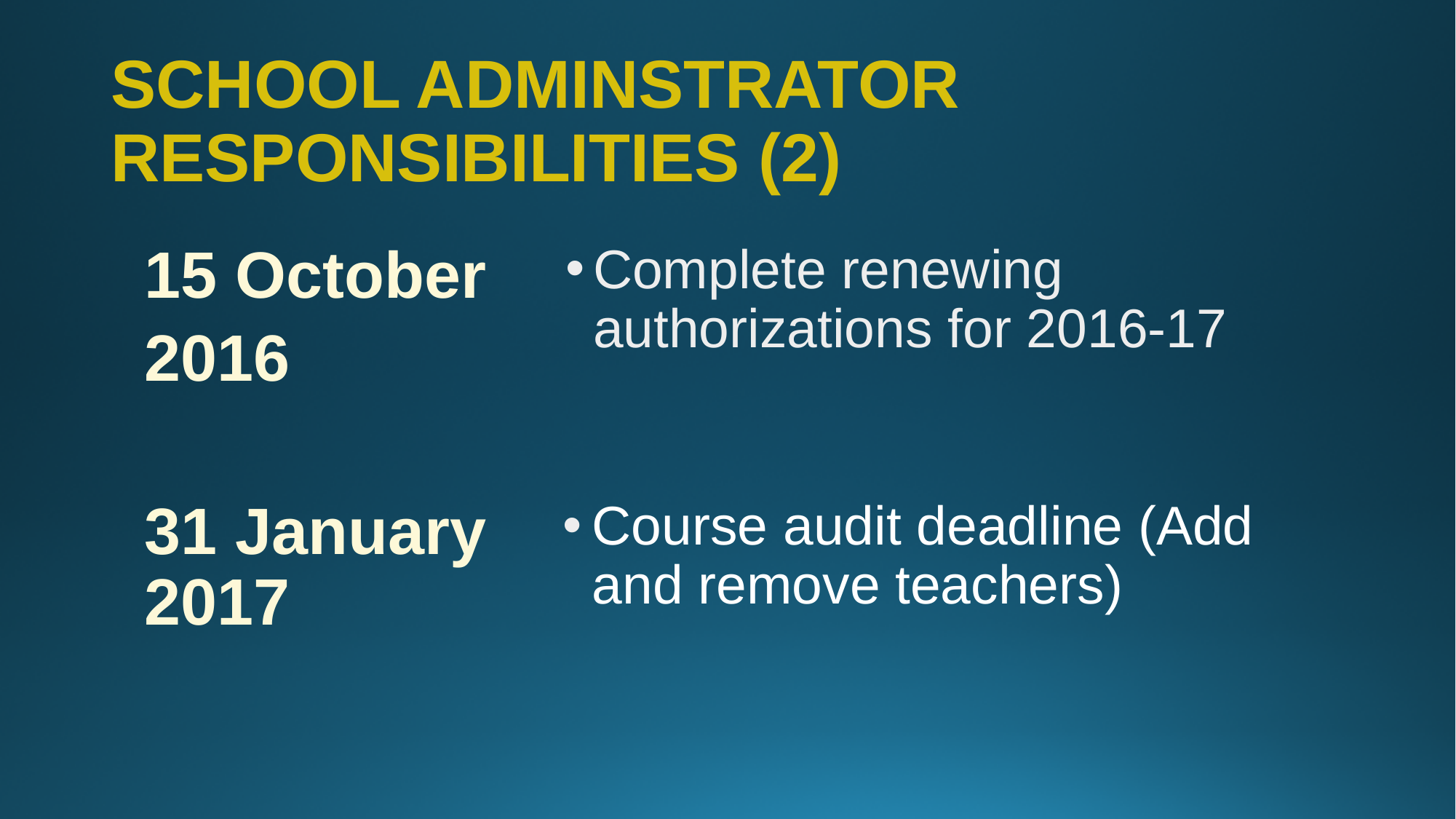

# SCHOOL ADMINSTRATOR RESPONSIBILITIES (2)
15 October
2016
Complete renewing authorizations for 2016-17
31 January 2017
Course audit deadline (Add and remove teachers)